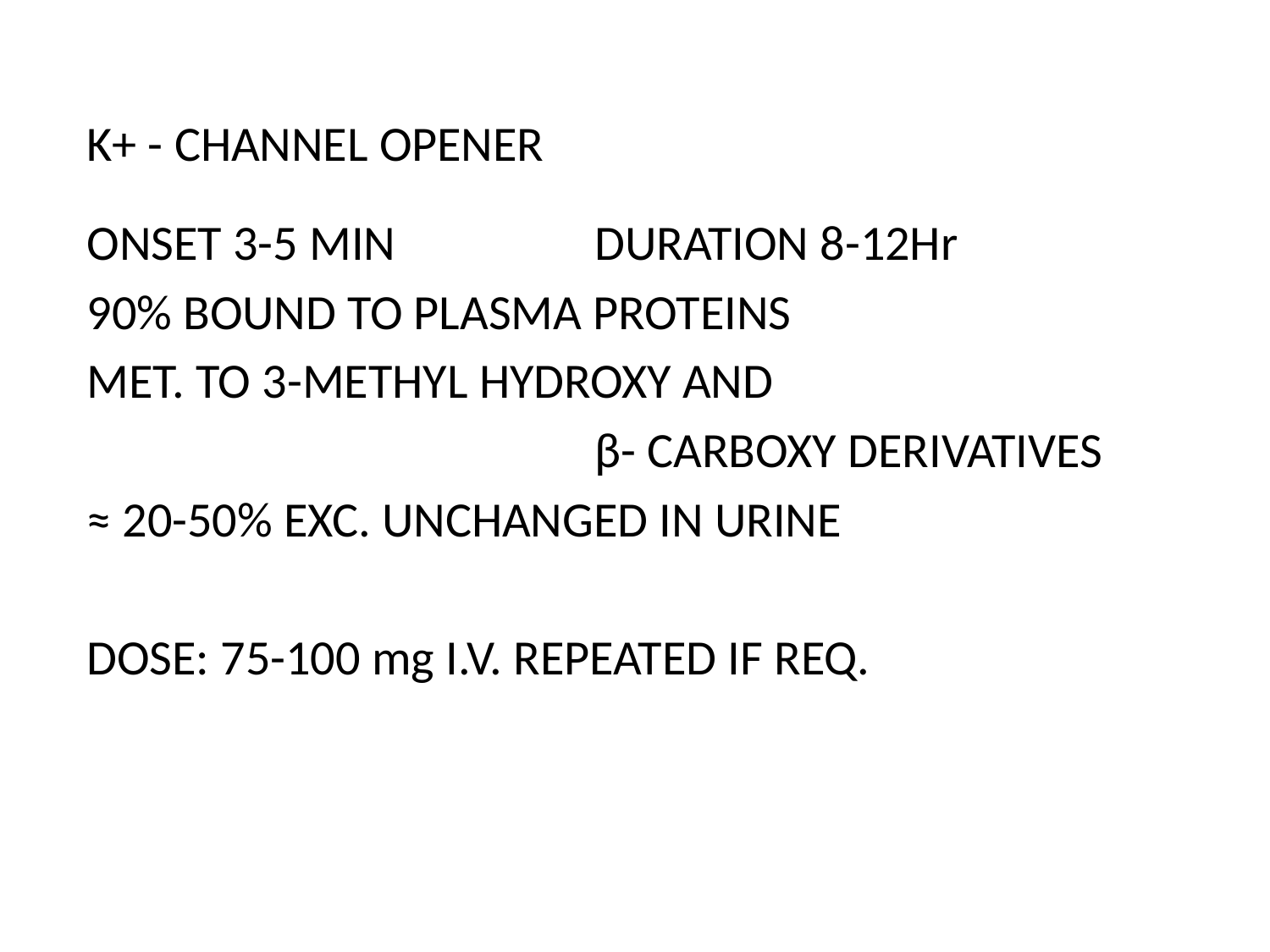

K+ - CHANNEL OPENER

ONSET 3-5 MIN 		DURATION 8-12Hr
90% BOUND TO PLASMA PROTEINS
MET. TO 3-METHYL HYDROXY AND
				β- CARBOXY DERIVATIVES
≈ 20-50% EXC. UNCHANGED IN URINE

DOSE: 75-100 mg I.V. REPEATED IF REQ.